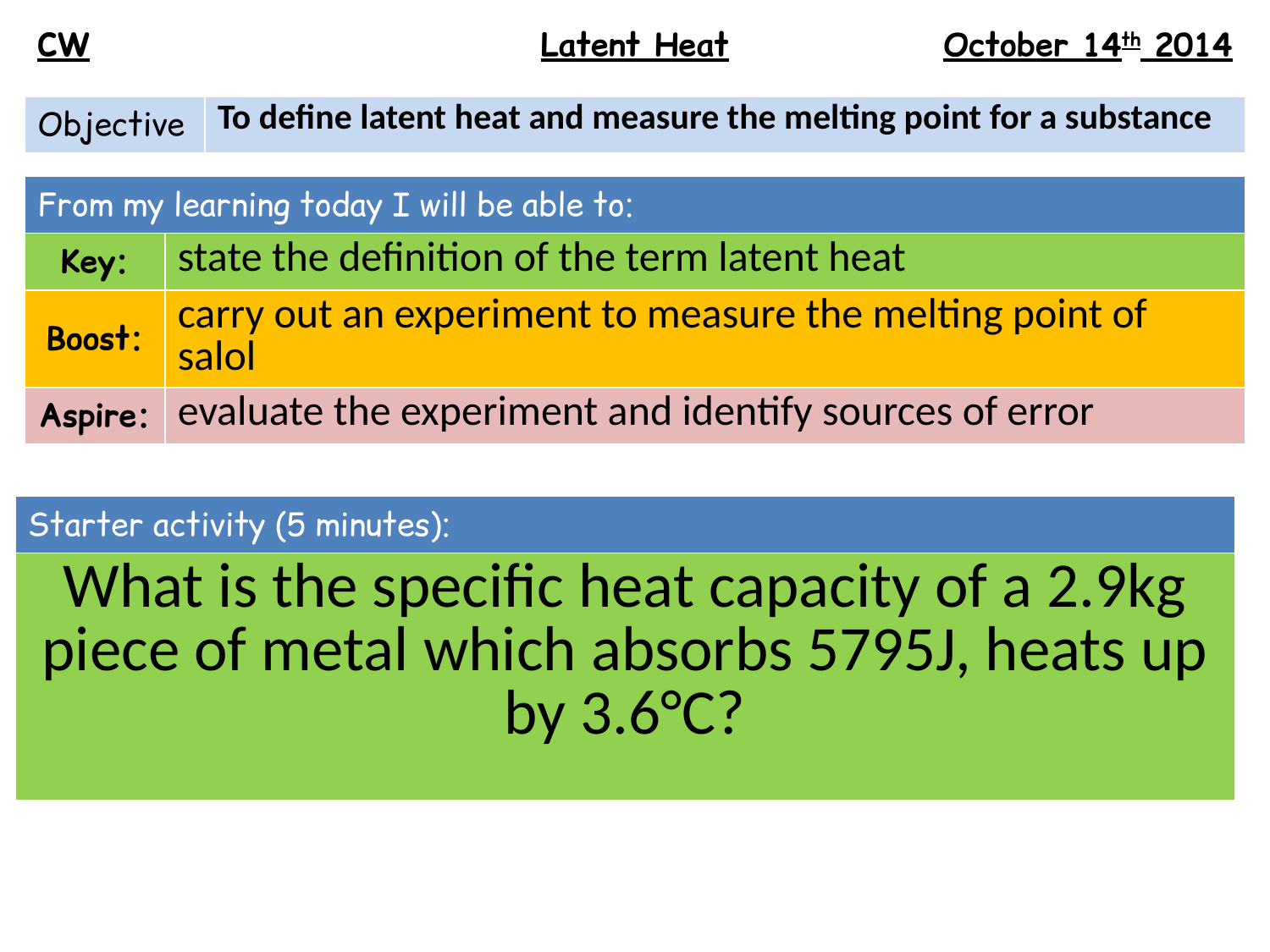

| CW | Latent Heat | October 14th 2014 |
| --- | --- | --- |
| Objective | To define latent heat and measure the melting point for a substance |
| --- | --- |
| From my learning today I will be able to: |  |
| --- | --- |
| Key: | state the definition of the term latent heat |
| Boost: | carry out an experiment to measure the melting point of salol |
| Aspire: | evaluate the experiment and identify sources of error |
| Starter activity (5 minutes): |
| --- |
| What is the specific heat capacity of a 2.9kg piece of metal which absorbs 5795J, heats up by 3.6°C? |